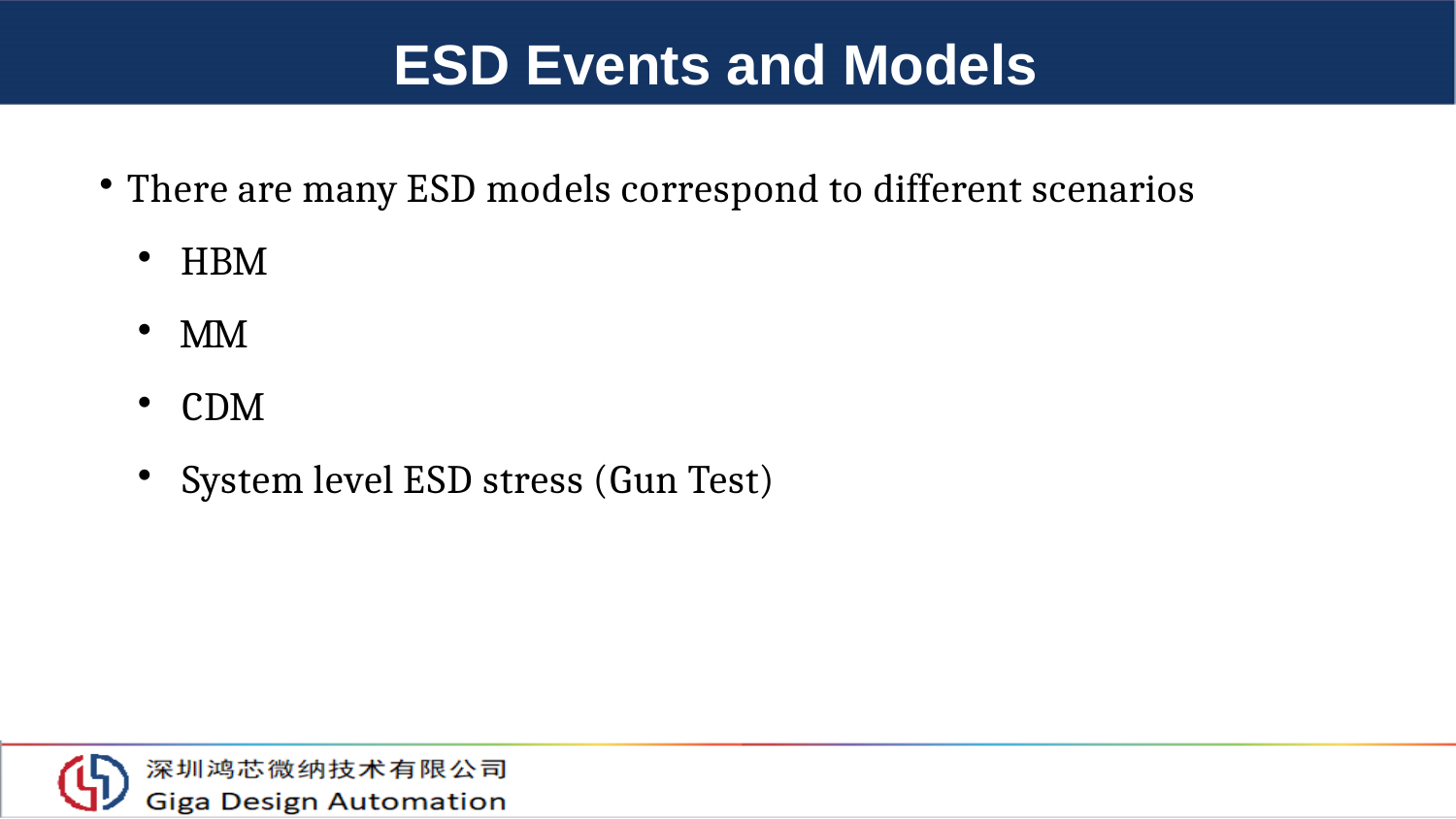

ESD Events and Models
 There are many ESD models correspond to different scenarios
 HBM
 MM
 CDM
 System level ESD stress (Gun Test)